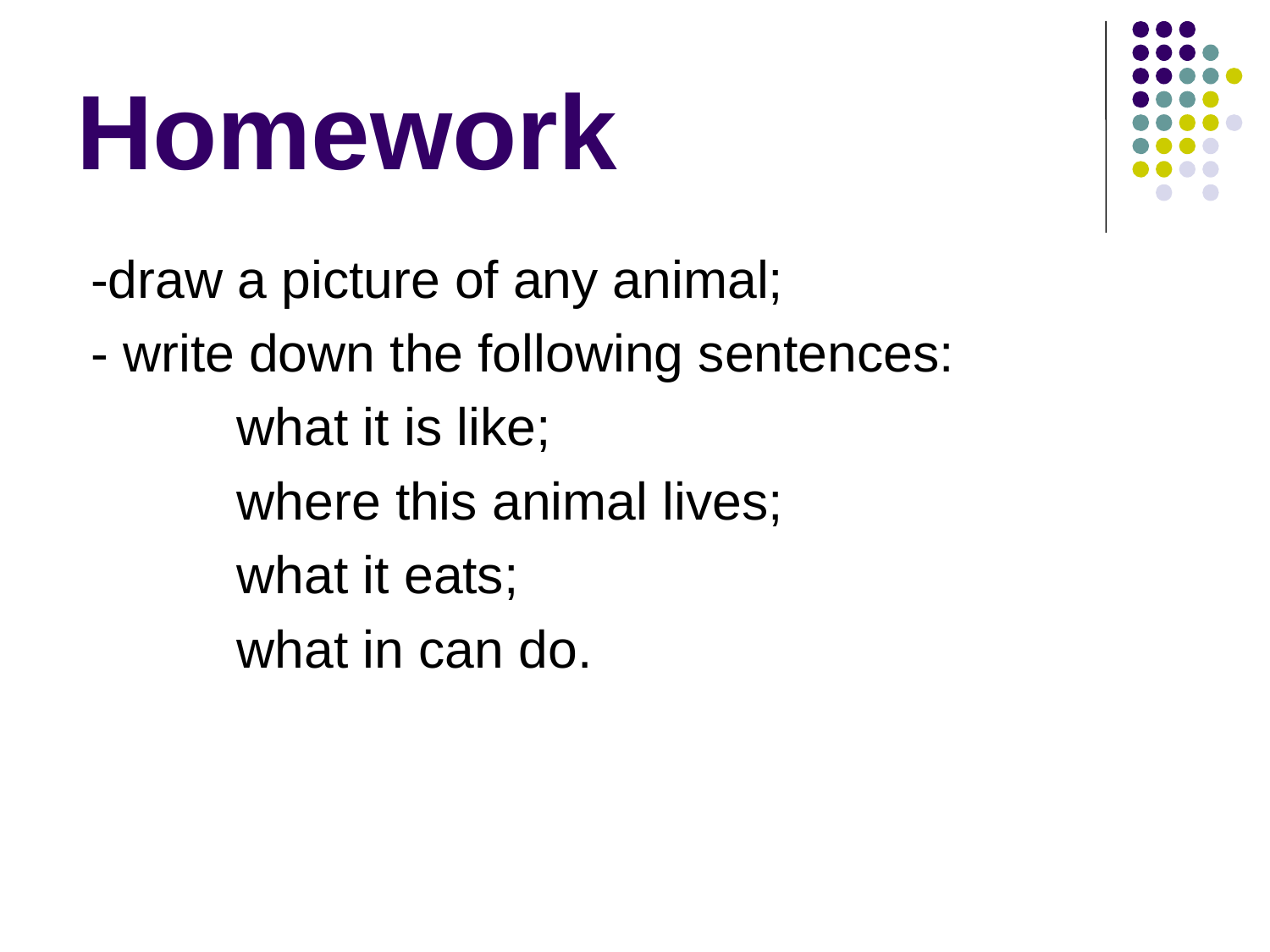

# Homework
 -draw a picture of any animal;
 - write down the following sentences:
           what it is like;
           where this animal lives;
           what it eats;
           what in can do.